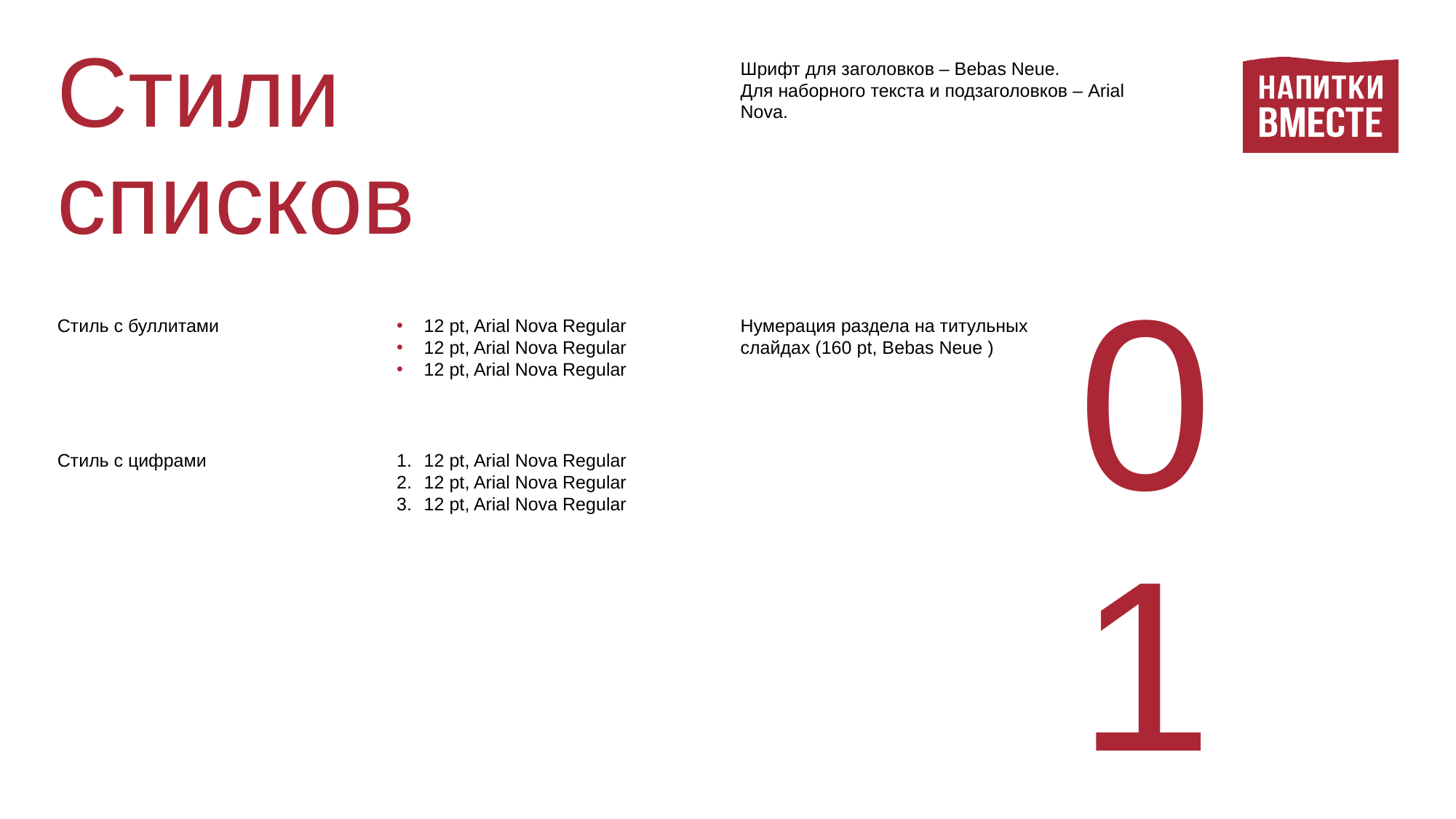

Стили
списков
Шрифт для заголовков – Bebas Neue.
Для наборного текста и подзаголовков – Arial Nova.
01
Стиль с буллитами
12 pt, Arial Nova Regular
12 pt, Arial Nova Regular
12 pt, Arial Nova Regular

Нумерация раздела на титульных слайдах (160 pt, Bebas Neue )
Стиль с цифрами
12 pt, Arial Nova Regular
12 pt, Arial Nova Regular
12 pt, Arial Nova Regular